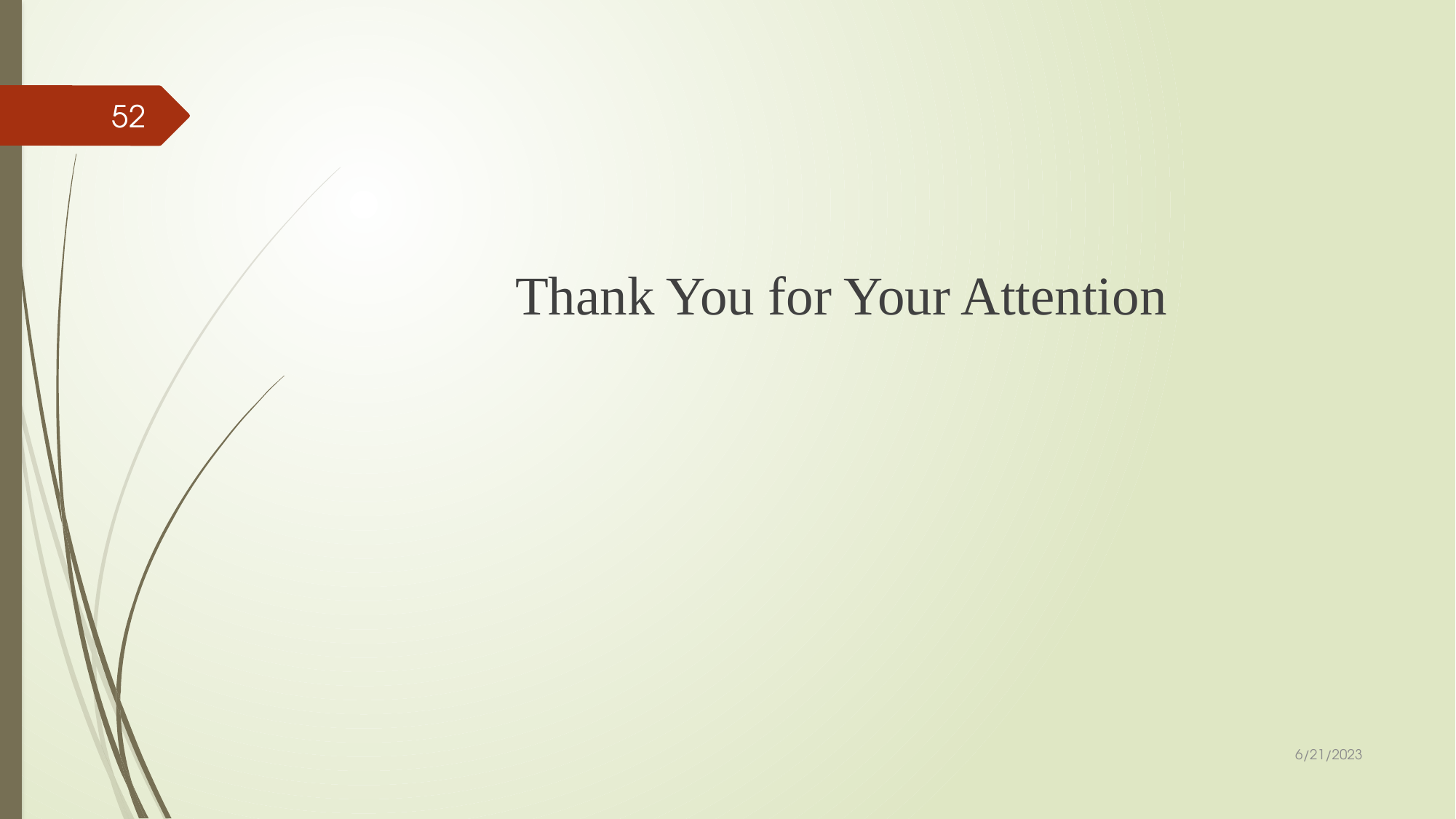

52
Thank You for Your Attention
6/21/2023